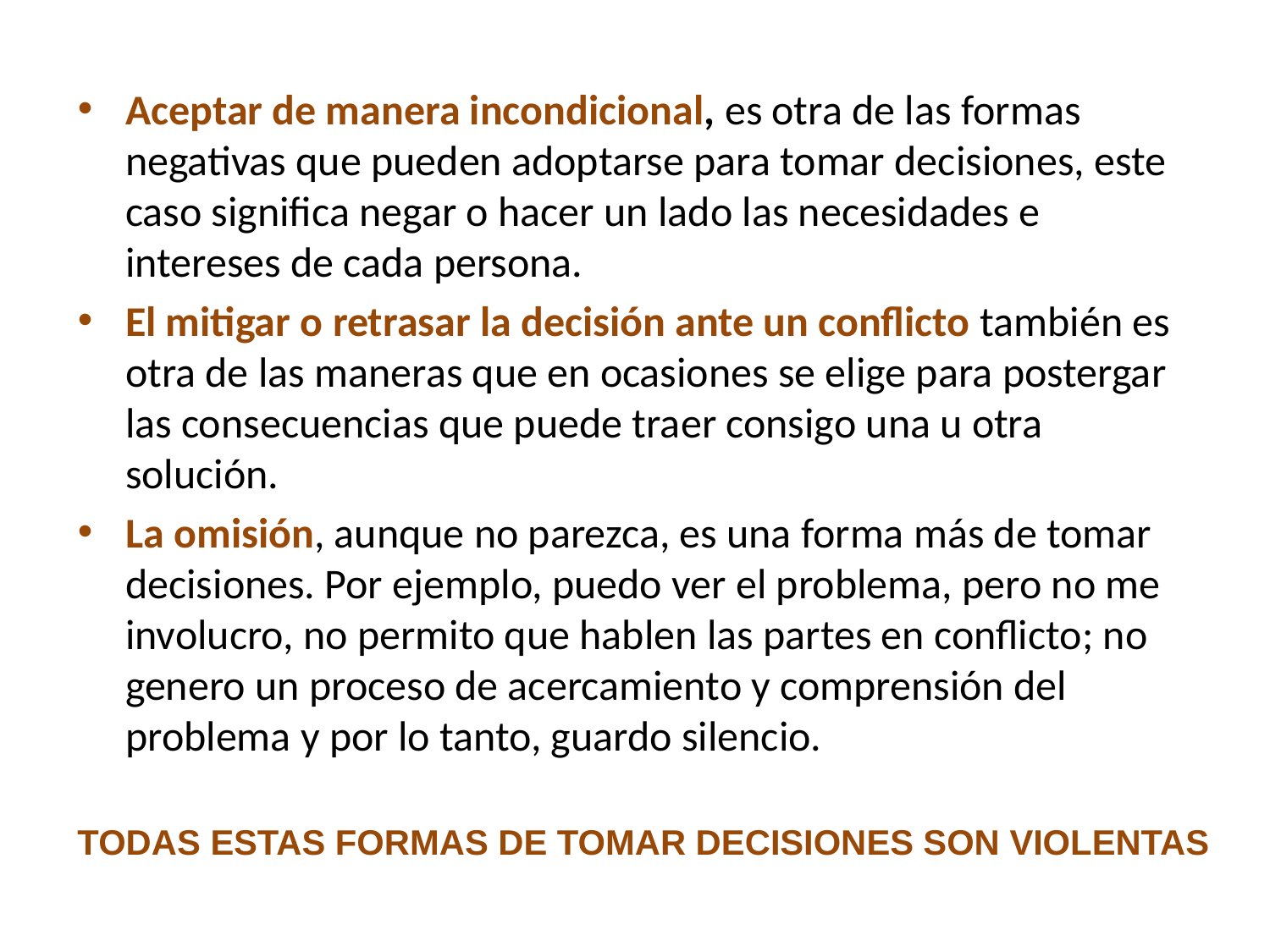

Aceptar de manera incondicional, es otra de las formas negativas que pueden adoptarse para tomar decisiones, este caso significa negar o hacer un lado las necesidades e intereses de cada persona.
El mitigar o retrasar la decisión ante un conflicto también es otra de las maneras que en ocasiones se elige para postergar las consecuencias que puede traer consigo una u otra solución.
La omisión, aunque no parezca, es una forma más de tomar decisiones. Por ejemplo, puedo ver el problema, pero no me involucro, no permito que hablen las partes en conflicto; no genero un proceso de acercamiento y comprensión del problema y por lo tanto, guardo silencio.

TODAS ESTAS FORMAS DE TOMAR DECISIONES SON VIOLENTAS